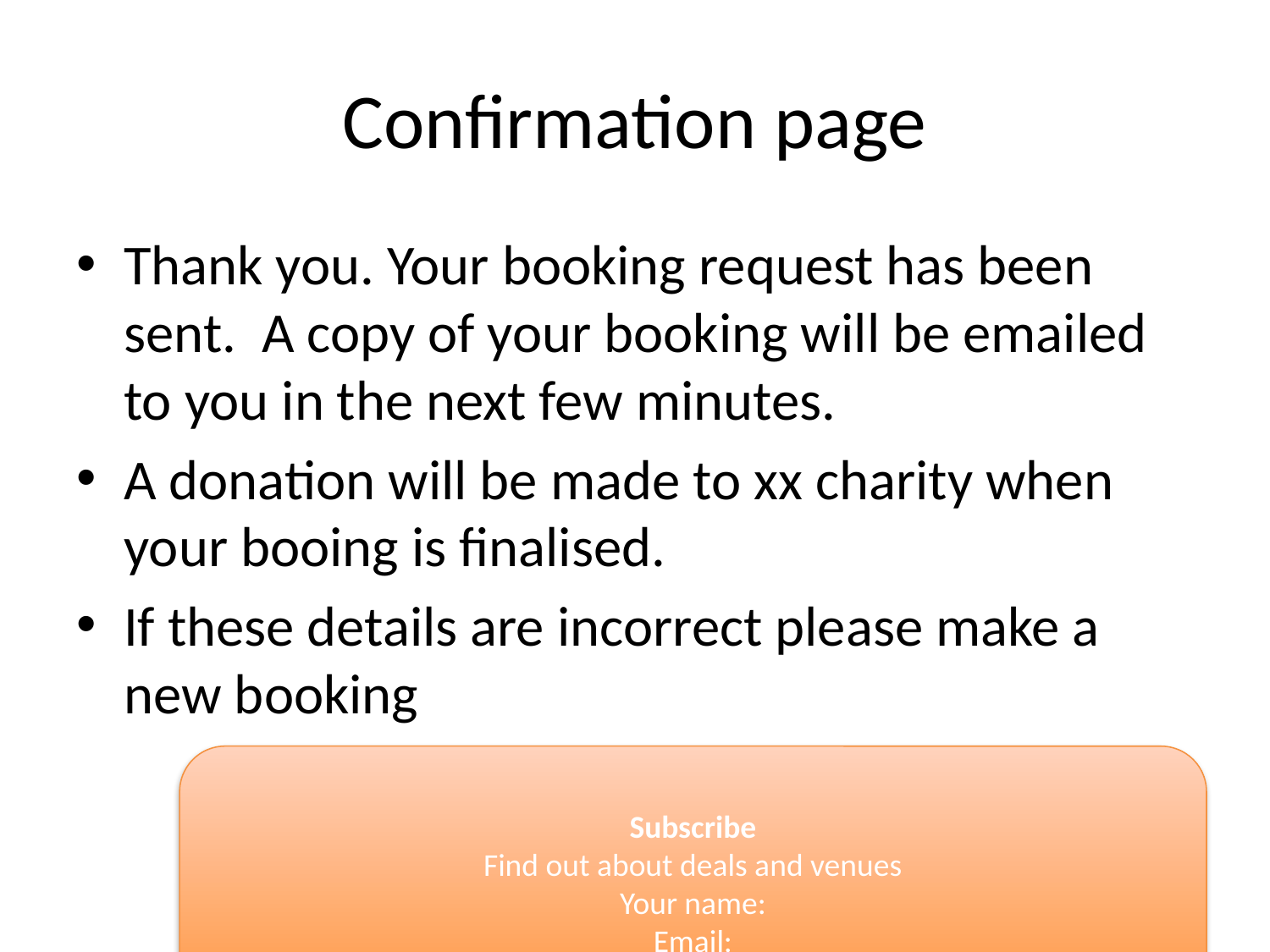

# Confirmation page
Thank you. Your booking request has been sent.  A copy of your booking will be emailed to you in the next few minutes.
A donation will be made to xx charity when your booing is finalised.
If these details are incorrect please make a new booking
Subscribe
Find out about deals and venues
Your name:
Email: